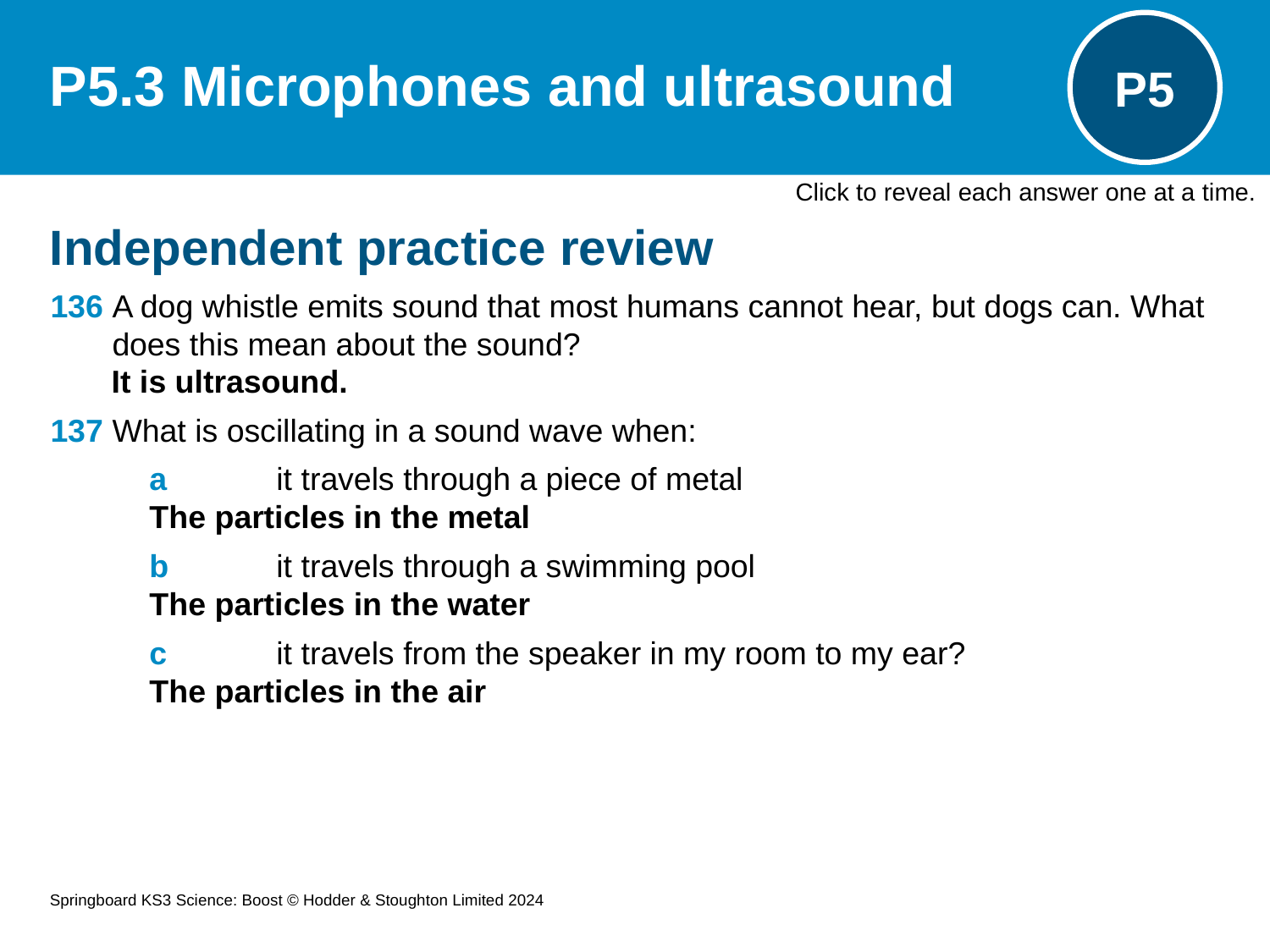

# P5.3 Microphones and ultrasound
P5
Click to reveal each answer one at a time.
Independent practice review
136	A dog whistle emits sound that most humans cannot hear, but dogs can. What does this mean about the sound?
It is ultrasound.
137	What is oscillating in a sound wave when:
	a	it travels through a piece of metal
The particles in the metal
	b	it travels through a swimming pool
The particles in the water
	c	it travels from the speaker in my room to my ear?
The particles in the air

Springboard KS3 Science: Boost © Hodder & Stoughton Limited 2024